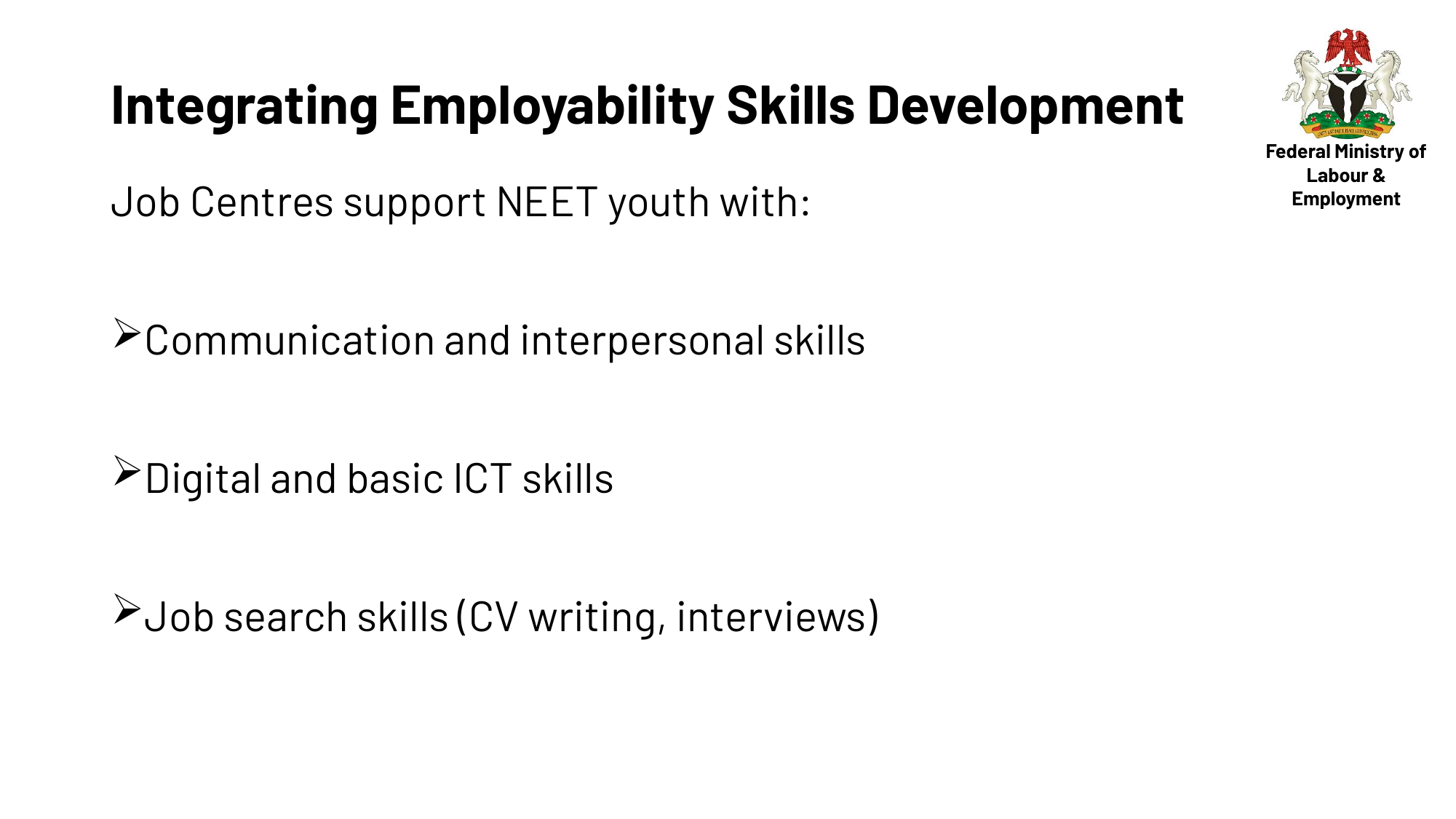

# Integrating Employability Skills Development
Job Centres support NEET youth with:

Communication and interpersonal skills

Digital and basic ICT skills

Job search skills (CV writing, interviews)